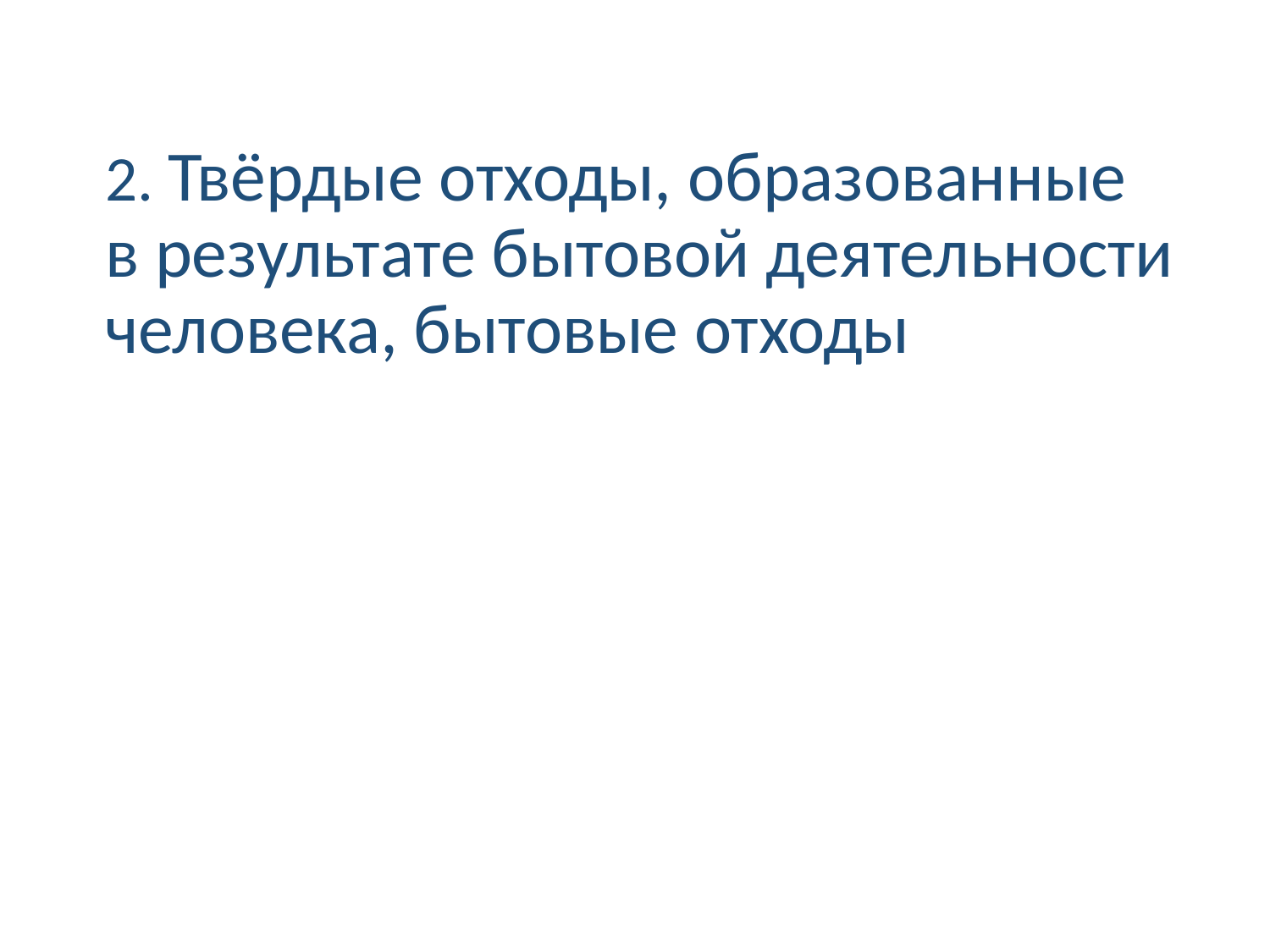

# 2. Твёрдые отходы, образованные в результате бытовой деятельности человека, бытовые отходы